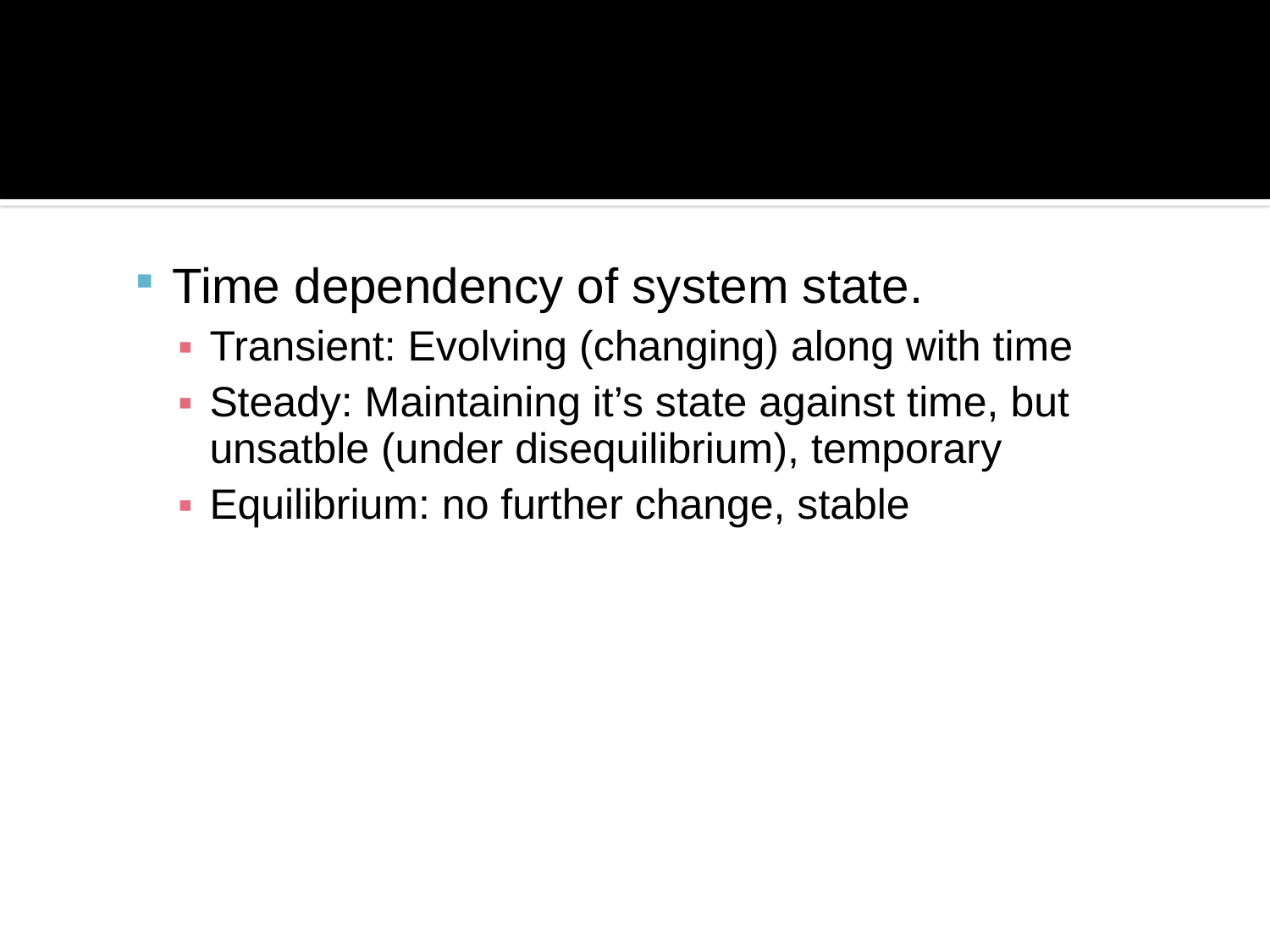

Time dependency of system state.
Transient: Evolving (changing) along with time
Steady: Maintaining it’s state against time, but unsatble (under disequilibrium), temporary
Equilibrium: no further change, stable